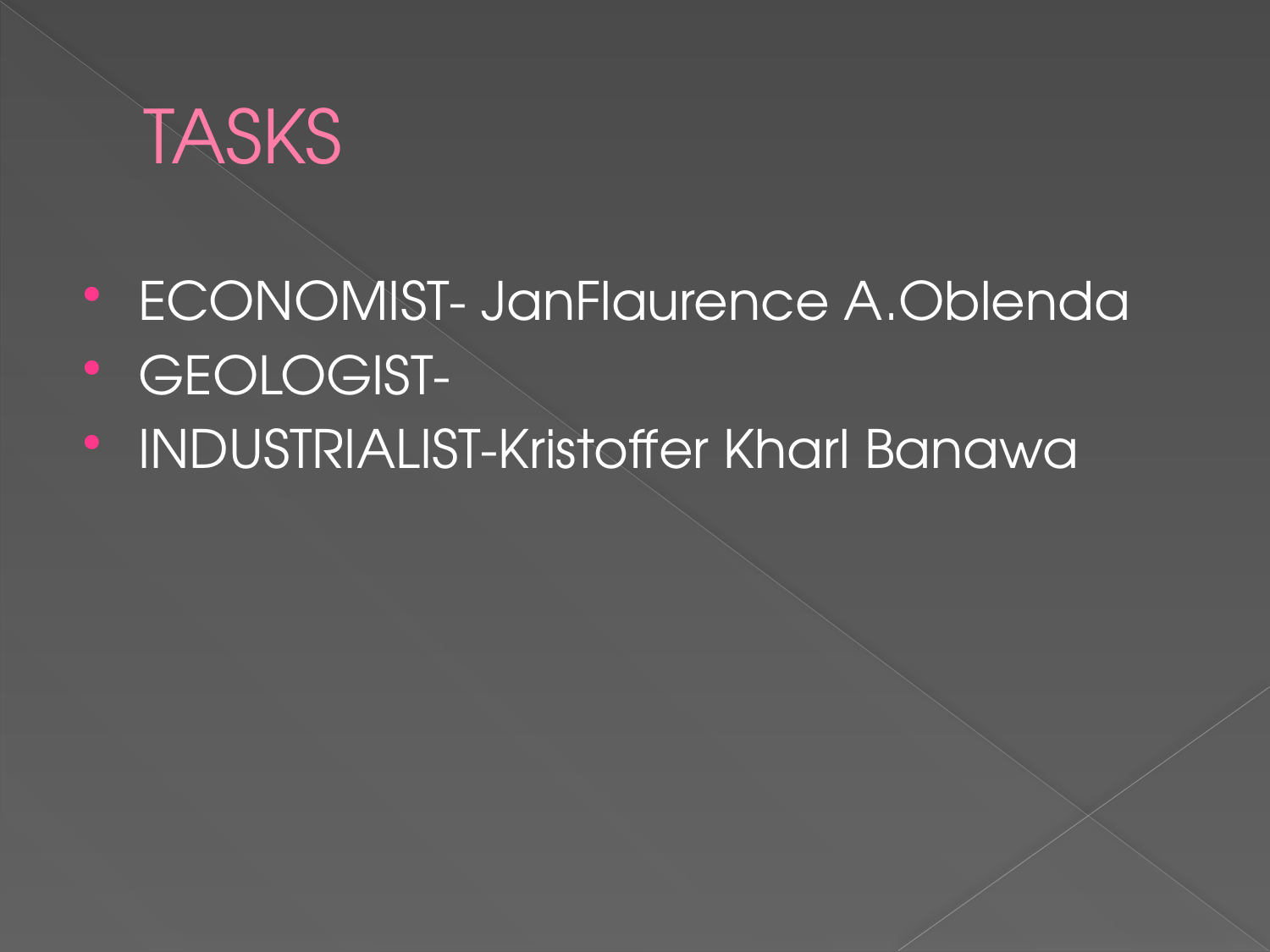

# TASKS
ECONOMIST- JanFlaurence A.Oblenda
GEOLOGIST-
INDUSTRIALIST-Kristoffer Kharl Banawa